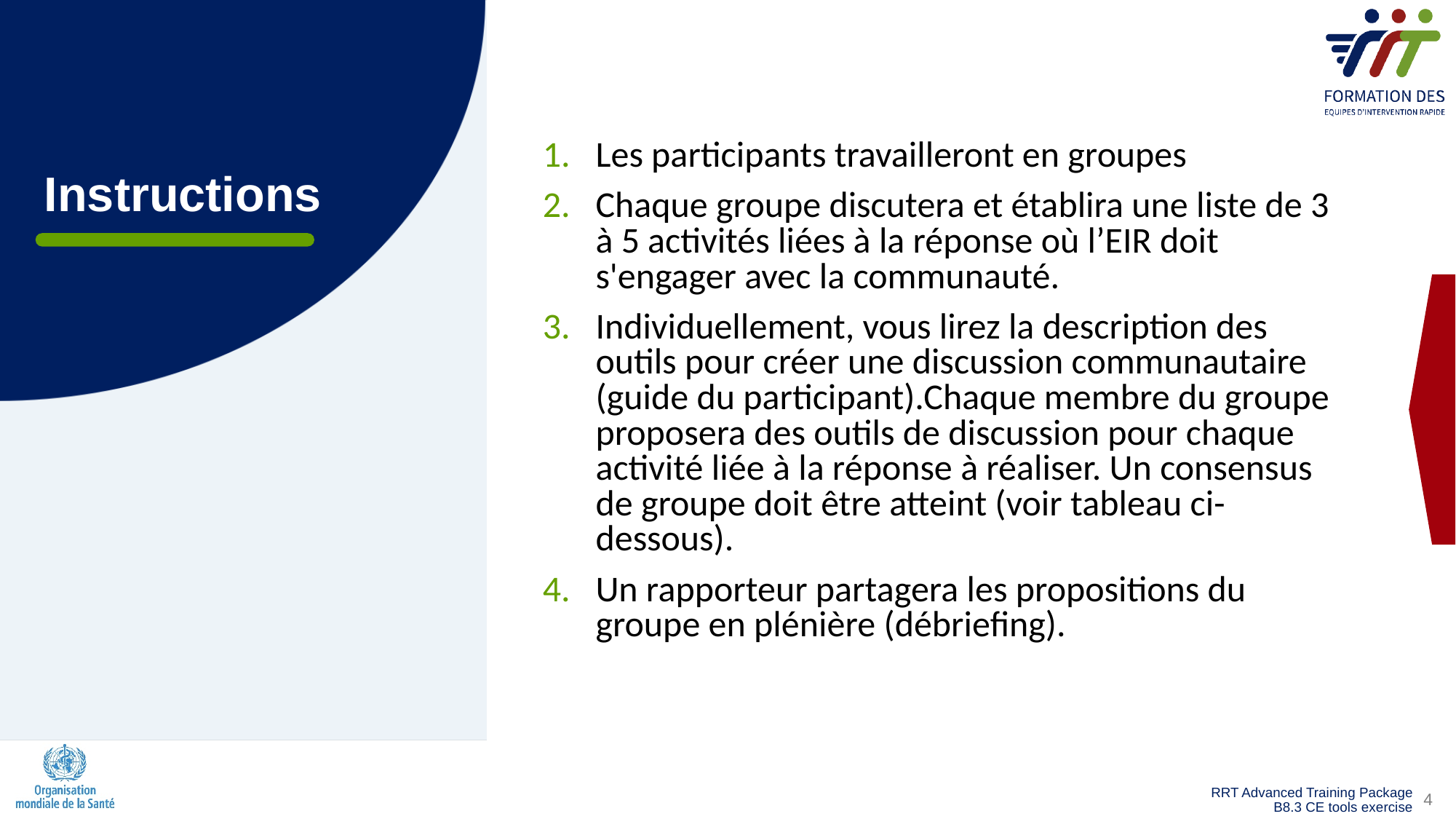

Instructions
Les participants travailleront en groupes
Chaque groupe discutera et établira une liste de 3 à 5 activités liées à la réponse où l’EIR doit s'engager avec la communauté.
Individuellement, vous lirez la description des outils pour créer une discussion communautaire (guide du participant).Chaque membre du groupe proposera des outils de discussion pour chaque activité liée à la réponse à réaliser. Un consensus de groupe doit être atteint (voir tableau ci-dessous).
Un rapporteur partagera les propositions du groupe en plénière (débriefing).